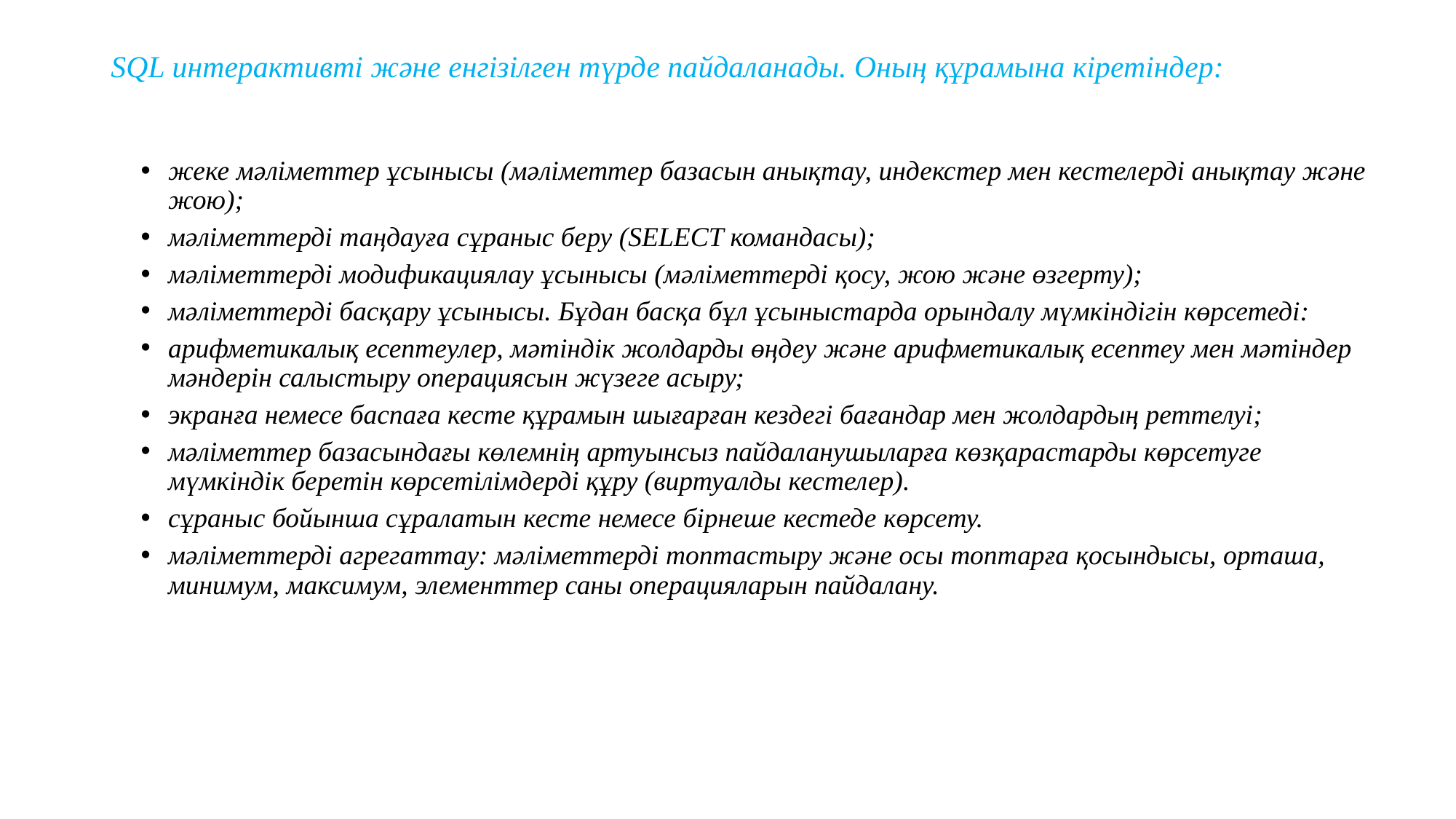

# SQL интерактивті және енгізілген түрде пайдаланады. Оның құрамына кіретіндер:
жеке мәліметтер ұсынысы (мәліметтер базасын анықтау, индекстер мен кестелерді анықтау және жою);
мәліметтерді таңдауға сұраныс беру (SELECT командасы);
мәліметтерді модификациялау ұсынысы (мәліметтерді қосу, жою және өзгерту);
мәліметтерді басқару ұсынысы. Бұдан басқа бұл ұсыныстарда орындалу мүмкіндігін көрсетеді:
арифметикалық есептеулер, мәтіндік жолдарды өңдеу және арифметикалық есептеу мен мәтіндер мәндерін салыстыру операциясын жүзеге асыру;
экранға немесе баспаға кесте құрамын шығарған кездегі бағандар мен жолдардың реттелуі;
мәліметтер базасындағы көлемнің артуынсыз пайдаланушыларға көзқарастарды көрсетуге мүмкіндік беретін көрсетілімдерді құру (виртуалды кестелер).
сұраныс бойынша сұралатын кесте немесе бірнеше кестеде көрсету.
мәліметтерді агрегаттау: мәліметтерді топтастыру және осы топтарға қосындысы, орташа, минимум, максимум, элементтер саны операцияларын пайдалану.